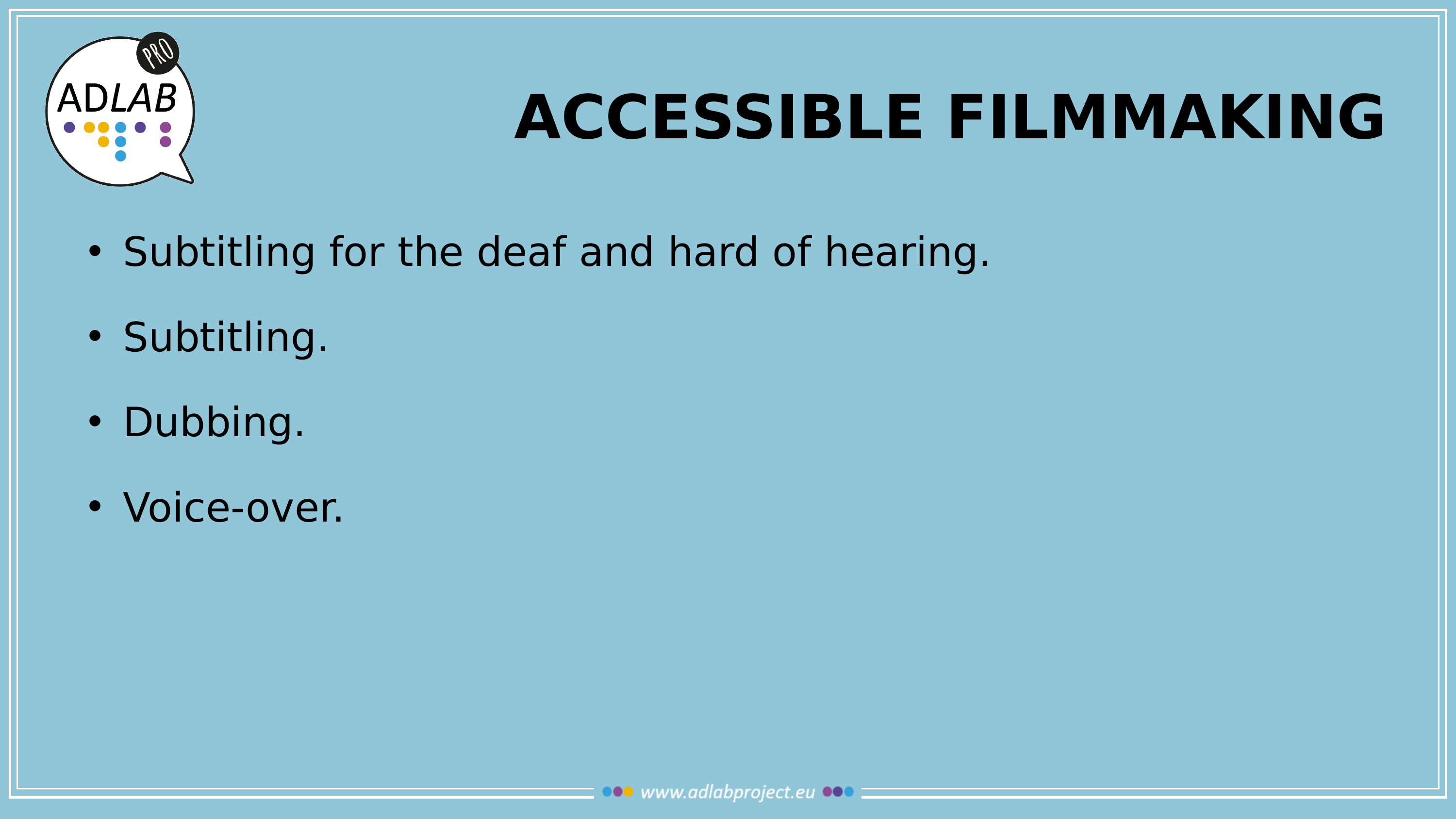

# Accessible filmmaking
Subtitling for the deaf and hard of hearing.
Subtitling.
Dubbing.
Voice-over.